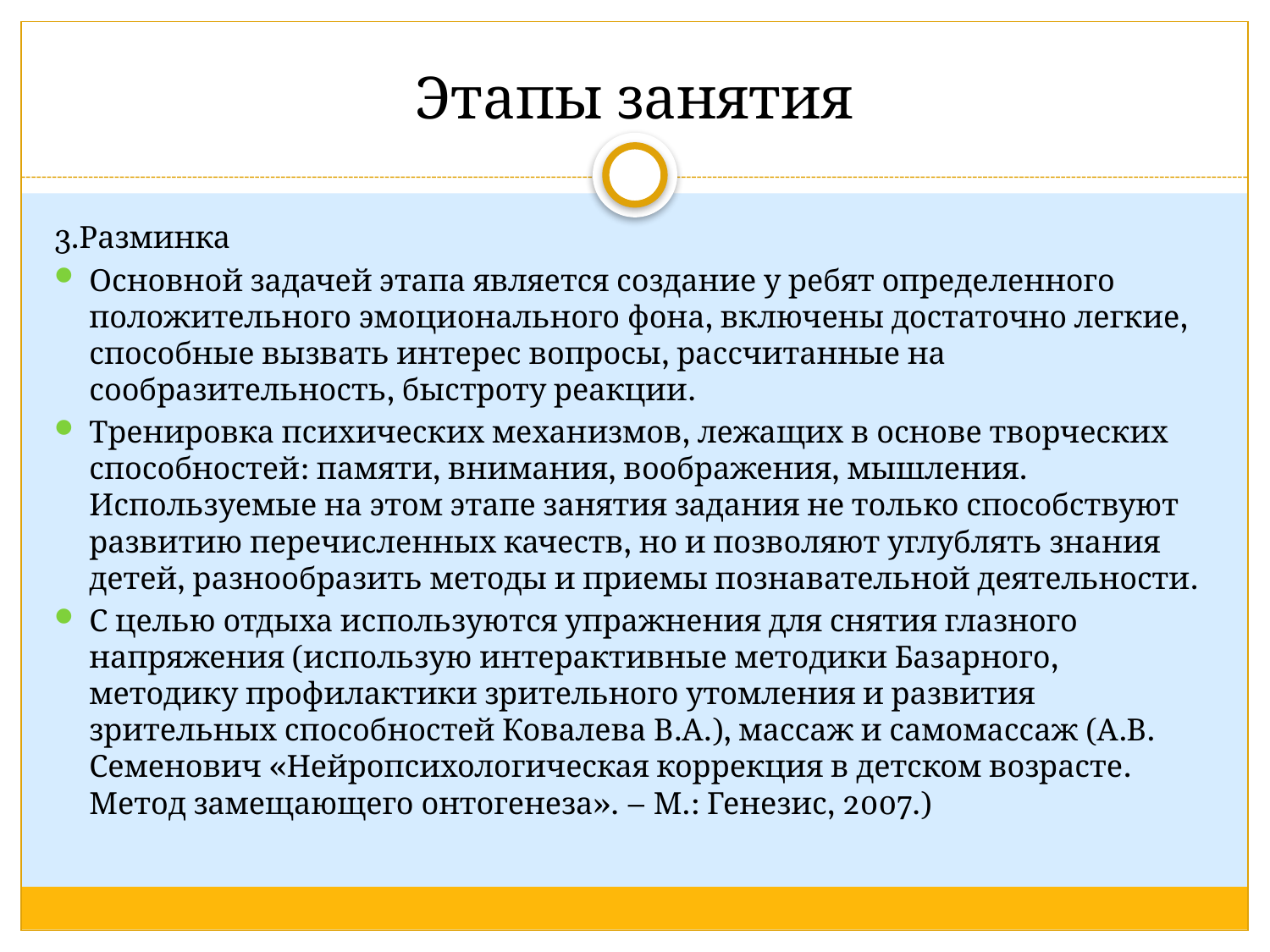

# Этапы занятия
3.Разминка
Основной задачей этапа является создание у ребят определенного положительного эмоционального фона, включены достаточно легкие, способные вызвать интерес вопросы, рассчитанные на сообразительность, быстроту реакции.
Тренировка психических механизмов, лежащих в основе творческих способностей: памяти, внимания, воображения, мышления. Используемые на этом этапе занятия задания не только способствуют развитию перечисленных качеств, но и позволяют углублять знания детей, разнообразить методы и приемы познавательной деятельности.
С целью отдыха используются упражнения для снятия глазного напряжения (использую интерактивные методики Базарного, методику профилактики зрительного утомления и развития зрительных способностей Ковалева В.А.), массаж и самомассаж (А.В. Семенович «Нейропсихологическая коррекция в детском возрасте. Метод замещающего онтогенеза». – М.: Генезис, 2007.)